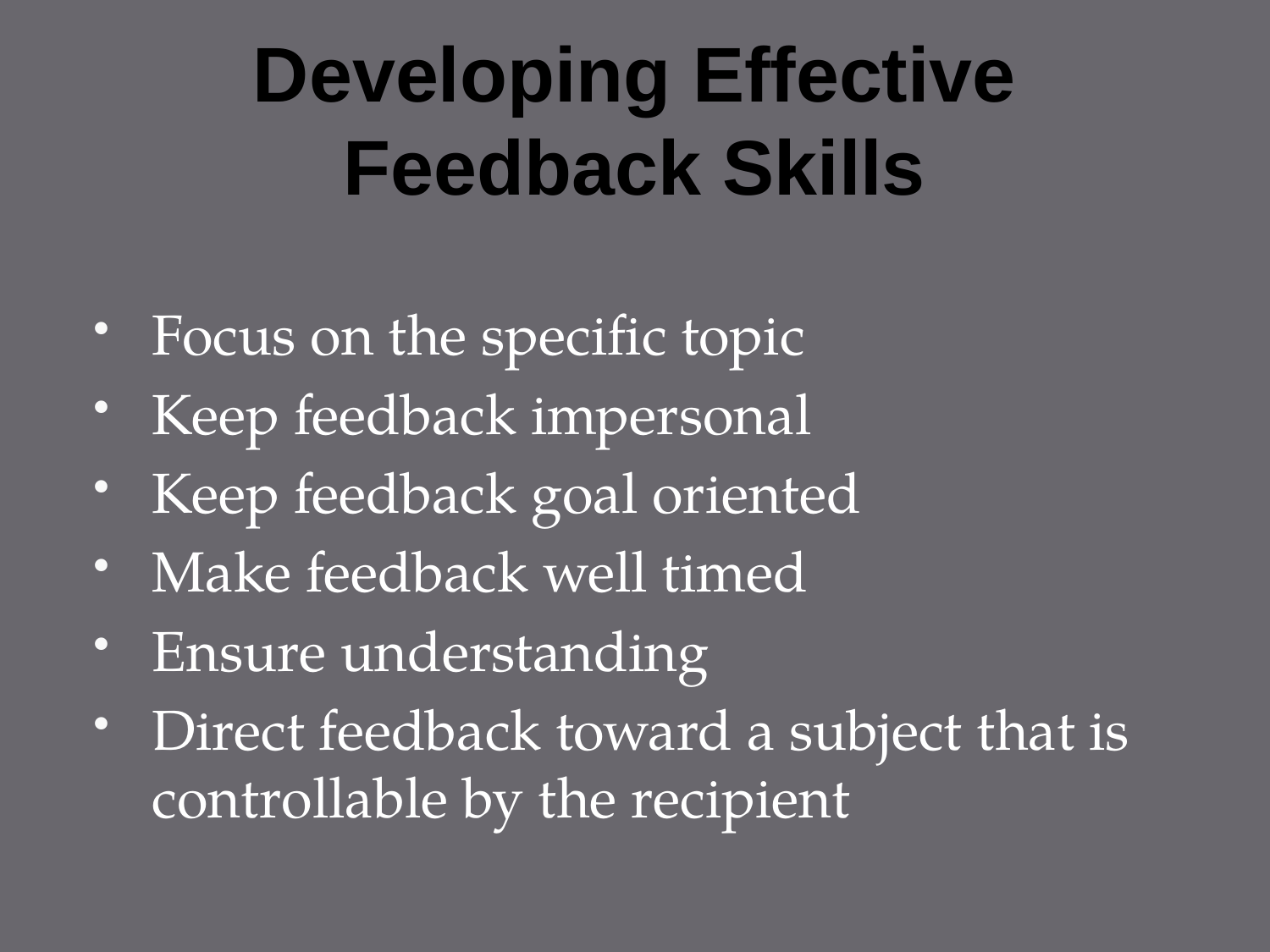

# Developing Effective Feedback Skills

Focus on the specific topic
Keep feedback impersonal
Keep feedback goal oriented
Make feedback well timed
Ensure understanding
Direct feedback toward a subject that is controllable by the recipient